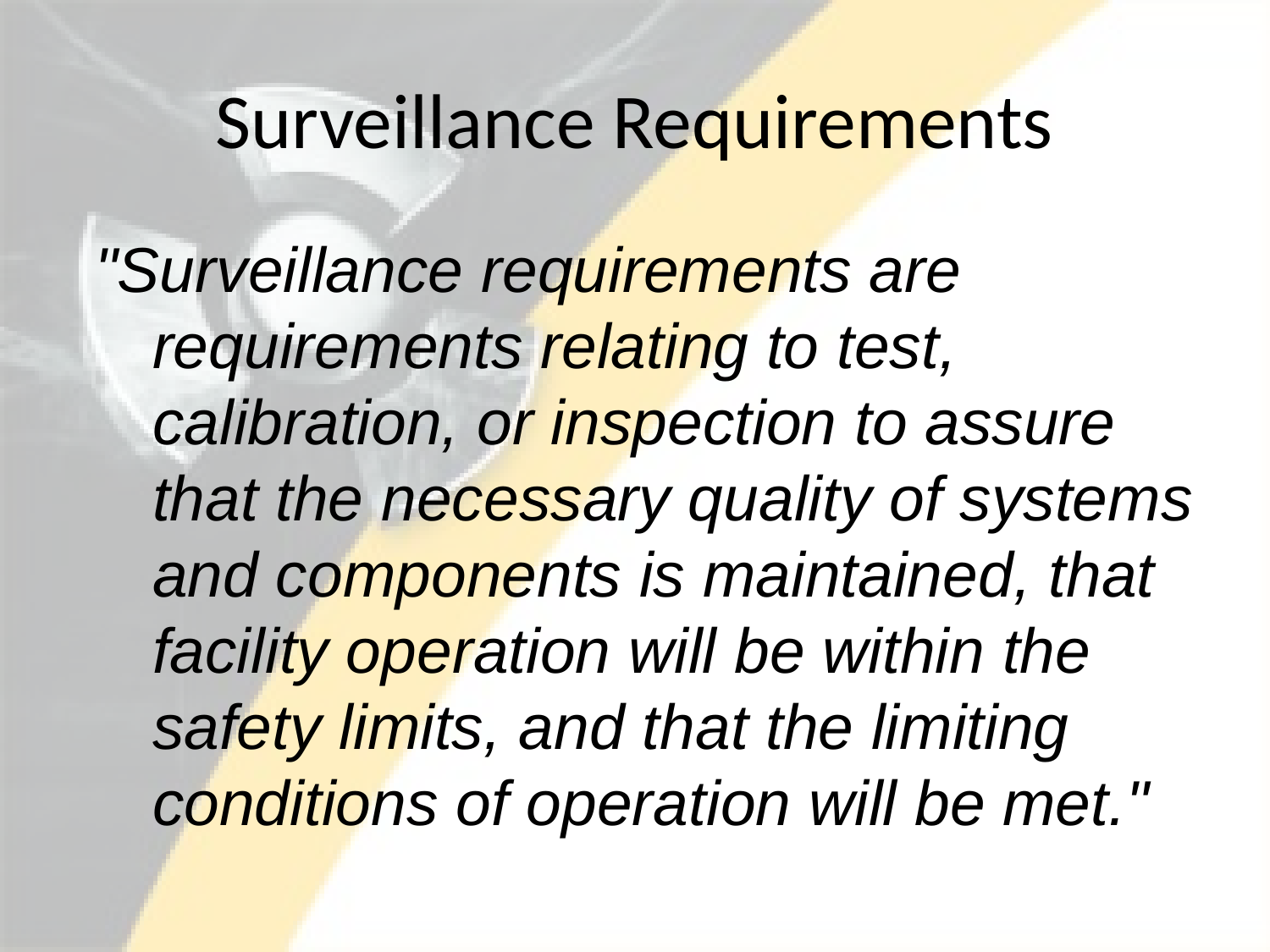

# Surveillance Requirements
"Surveillance requirements are requirements relating to test, calibration, or inspection to assure that the necessary quality of systems and components is maintained, that facility operation will be within the safety limits, and that the limiting conditions of operation will be met."